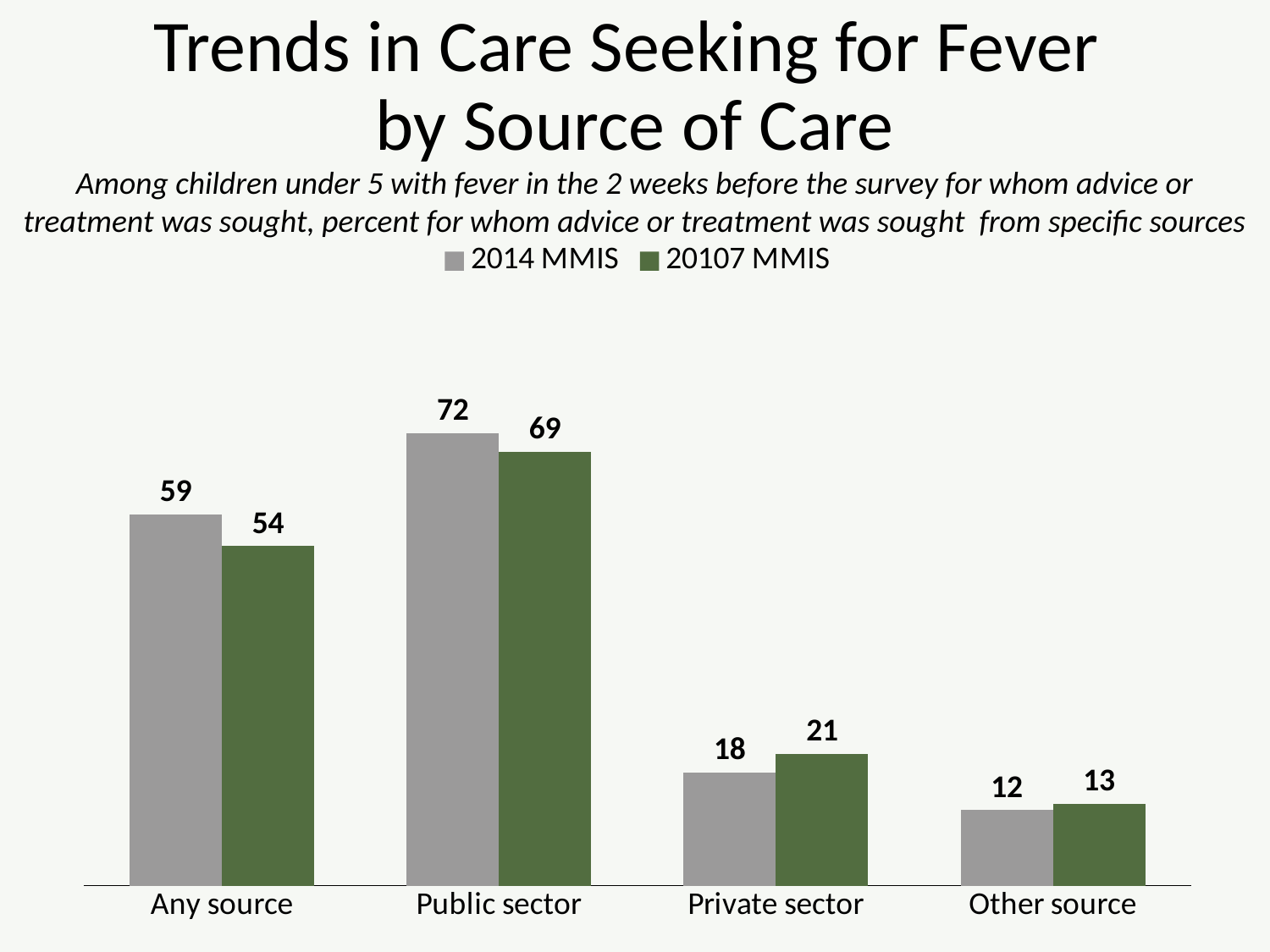

# Trends in Care Seeking for Fever by Source of Care
Among children under 5 with fever in the 2 weeks before the survey for whom advice or treatment was sought, percent for whom advice or treatment was sought  from specific sources

### Chart

| Category | 2014 MMIS | 20107 MMIS |
|---|---|---|
| Any source | 59.0 | 54.0 |
| Public sector | 72.0 | 69.0 |
| Private sector | 18.0 | 21.0 |
| Other source | 12.0 | 13.0 |